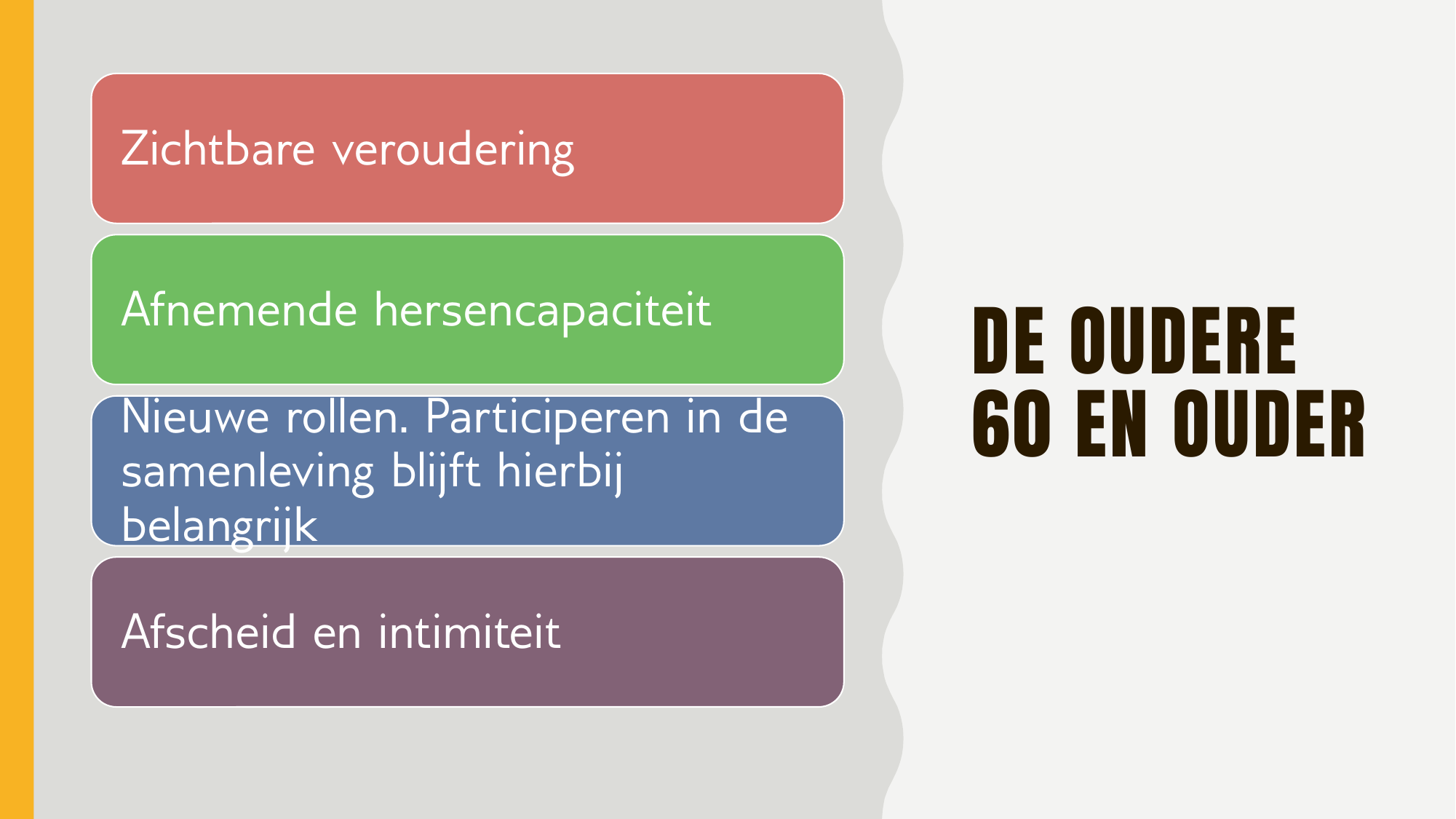

Zichtbare veroudering
Afnemende hersencapaciteit
Nieuwe rollen. Participeren in de samenleving blijft hierbij belangrijk
Afscheid en intimiteit
# De oudere 60 en ouder